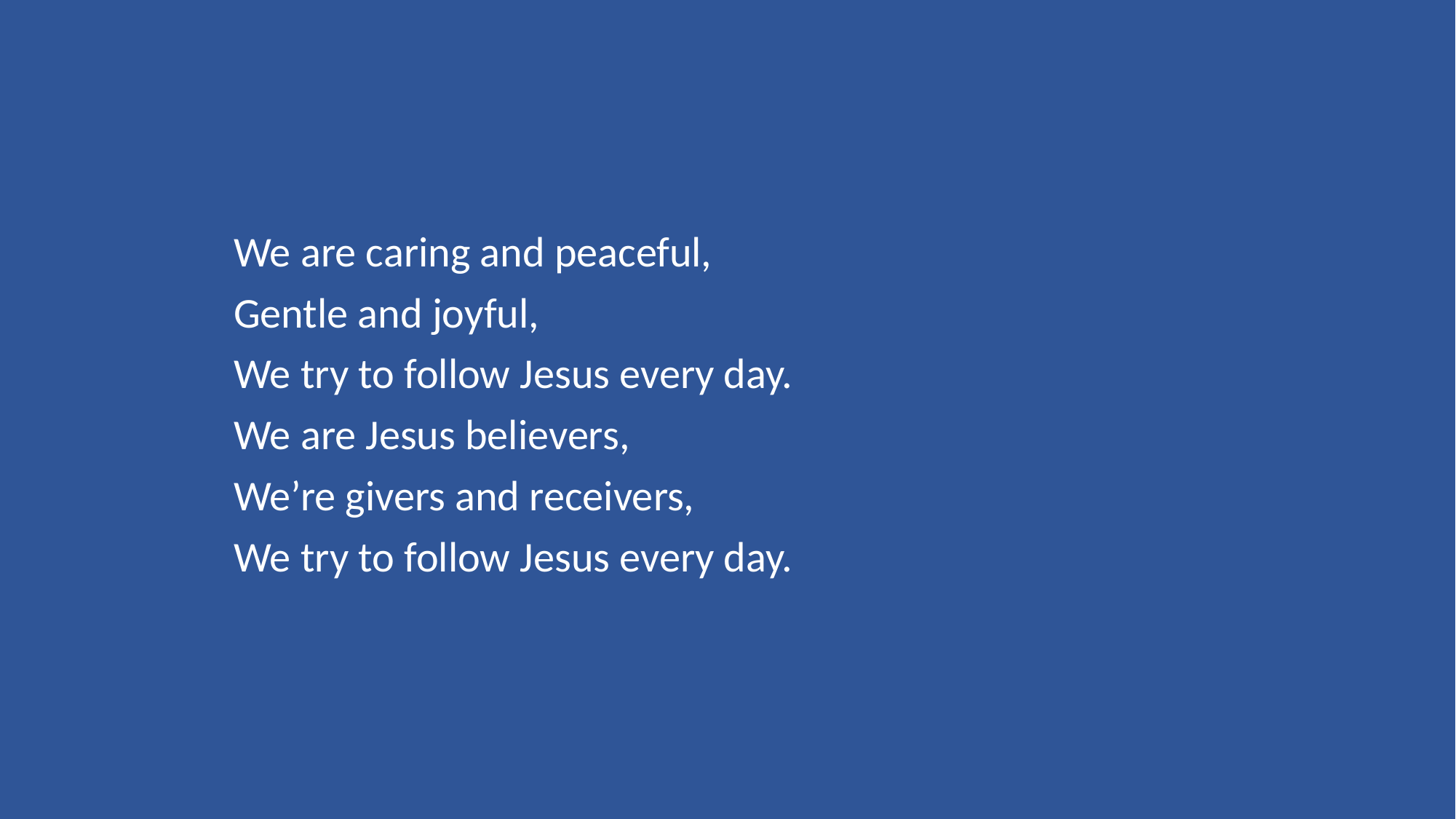

We are caring and peaceful,
Gentle and joyful,
We try to follow Jesus every day.
We are Jesus believers,
We’re givers and receivers,
We try to follow Jesus every day.